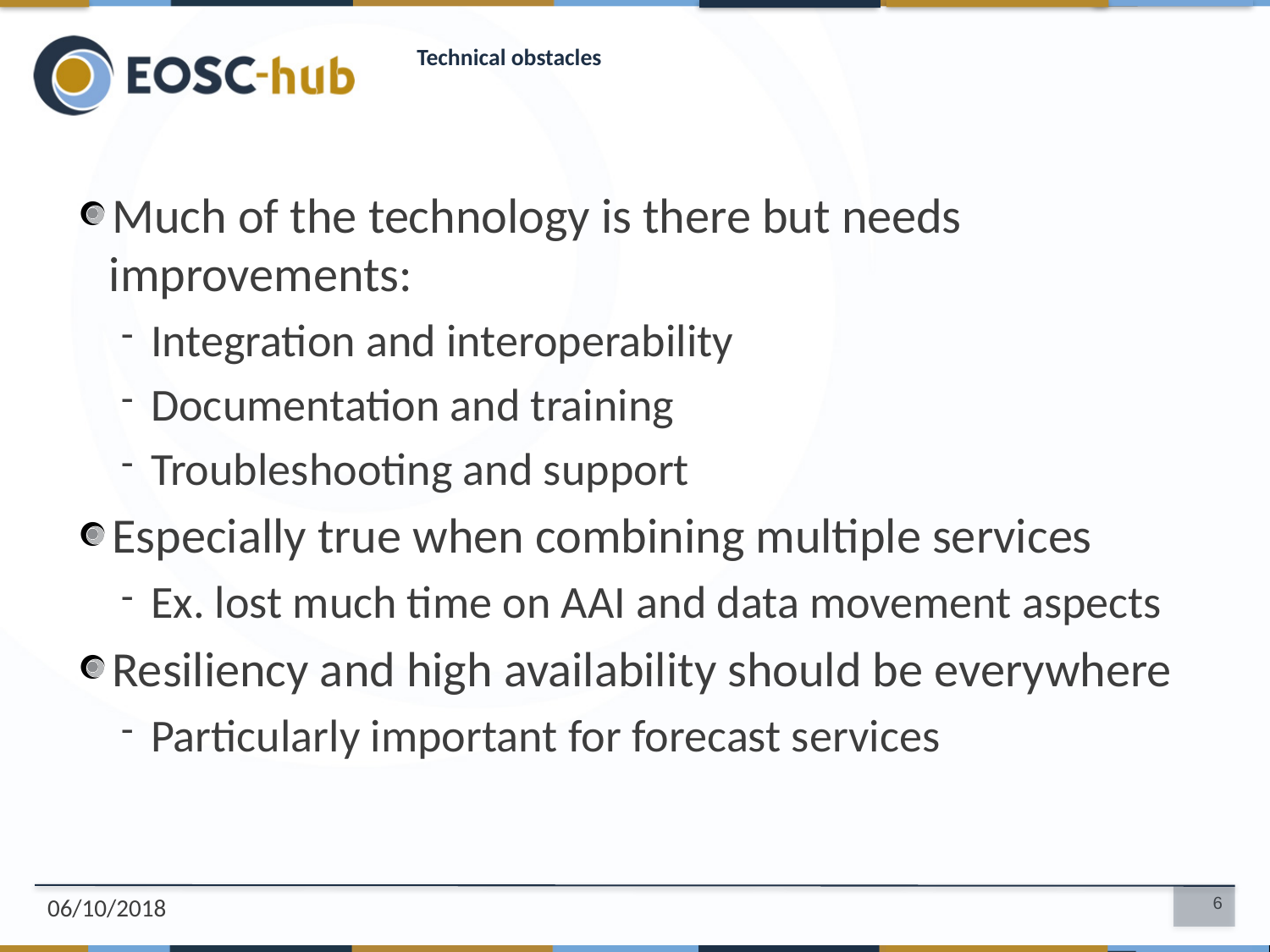

# Technical obstacles
Much of the technology is there but needs improvements:
Integration and interoperability
Documentation and training
Troubleshooting and support
Especially true when combining multiple services
Ex. lost much time on AAI and data movement aspects
Resiliency and high availability should be everywhere
Particularly important for forecast services

06/10/2018
6